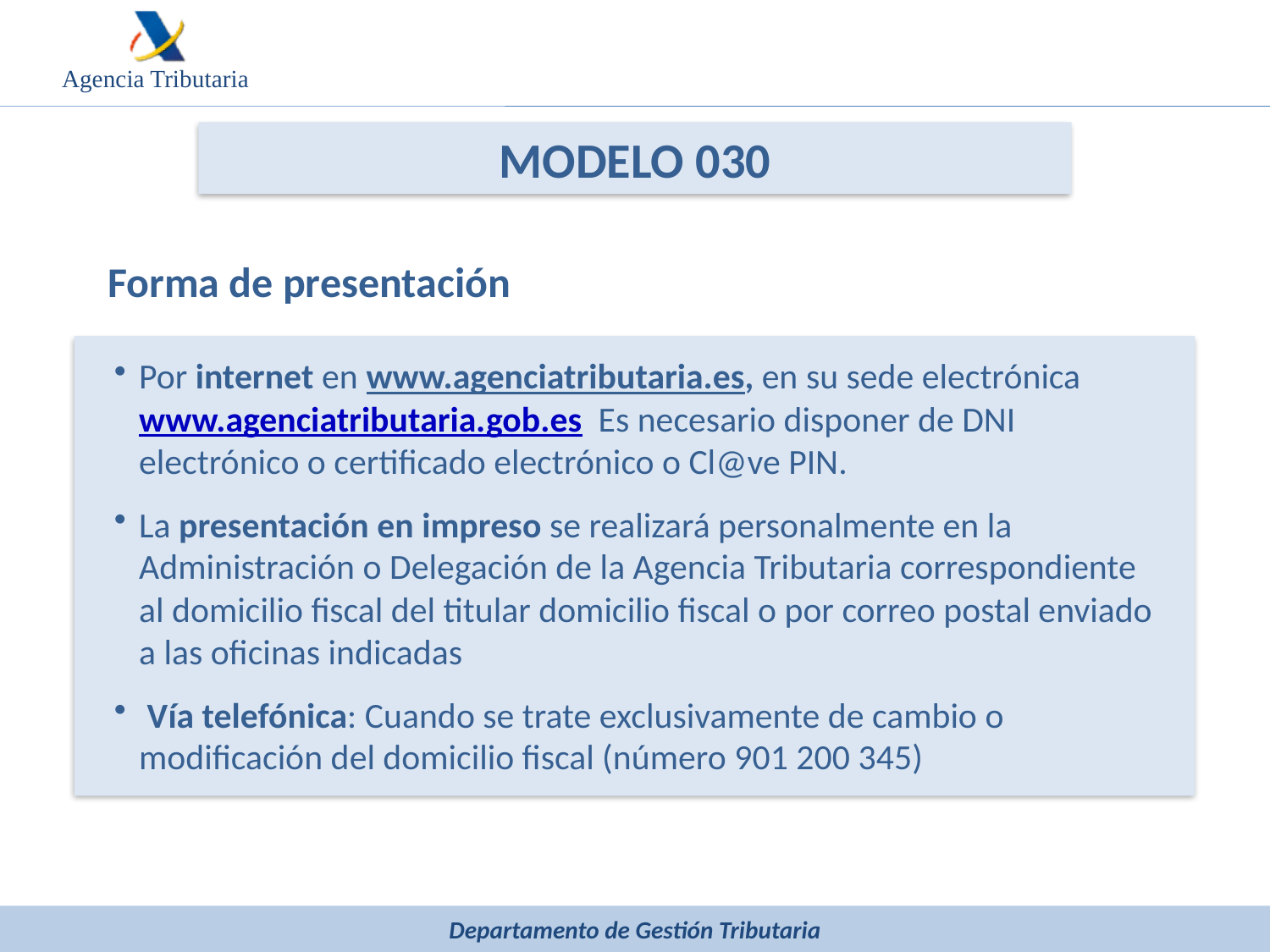

MODELO 030
Forma de presentación

Por internet en www.agenciatributaria.es, en su sede electrónica www.agenciatributaria.gob.es  Es necesario disponer de DNI electrónico o certificado electrónico o Cl@ve PIN.
La presentación en impreso se realizará personalmente en la Administración o Delegación de la Agencia Tributaria correspondiente al domicilio fiscal del titular domicilio fiscal o por correo postal enviado a las oficinas indicadas
 Vía telefónica: Cuando se trate exclusivamente de cambio o modificación del domicilio fiscal (número 901 200 345)